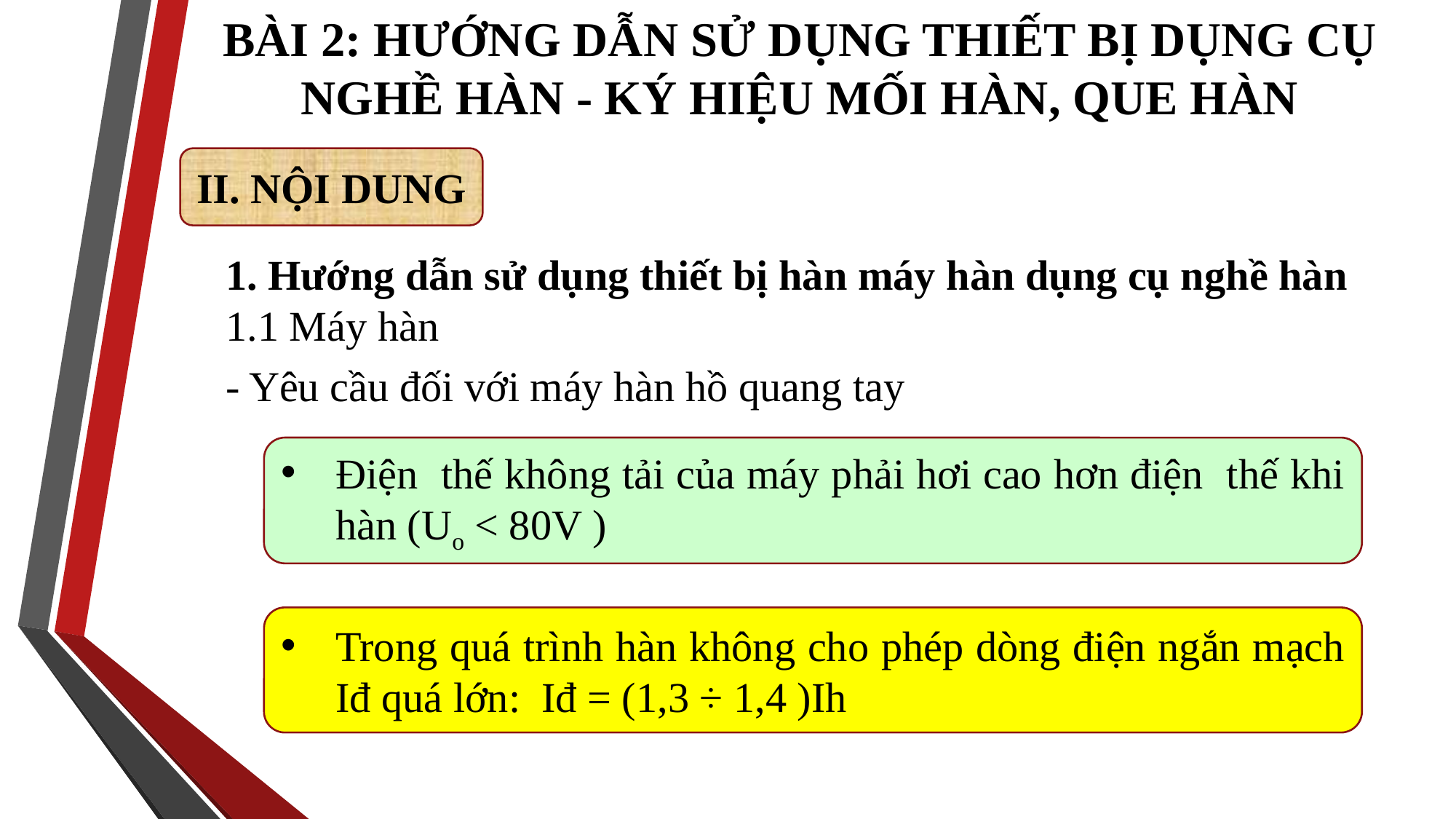

BÀI 2: HƯỚNG DẪN SỬ DỤNG THIẾT BỊ DỤNG CỤ NGHỀ HÀN - KÝ HIỆU MỐI HÀN, QUE HÀN
II. NỘI DUNG
1. Hướng dẫn sử dụng thiết bị hàn máy hàn dụng cụ nghề hàn
1.1 Máy hàn
- Yêu cầu đối với máy hàn hồ quang tay
Điện  thế không tải của máy phải hơi cao hơn điện  thế khi hàn (Uo < 80V )
Trong quá trình hàn không cho phép dòng điện ngắn mạch Iđ quá lớn:  Iđ = (1,3 ÷ 1,4 )Ih